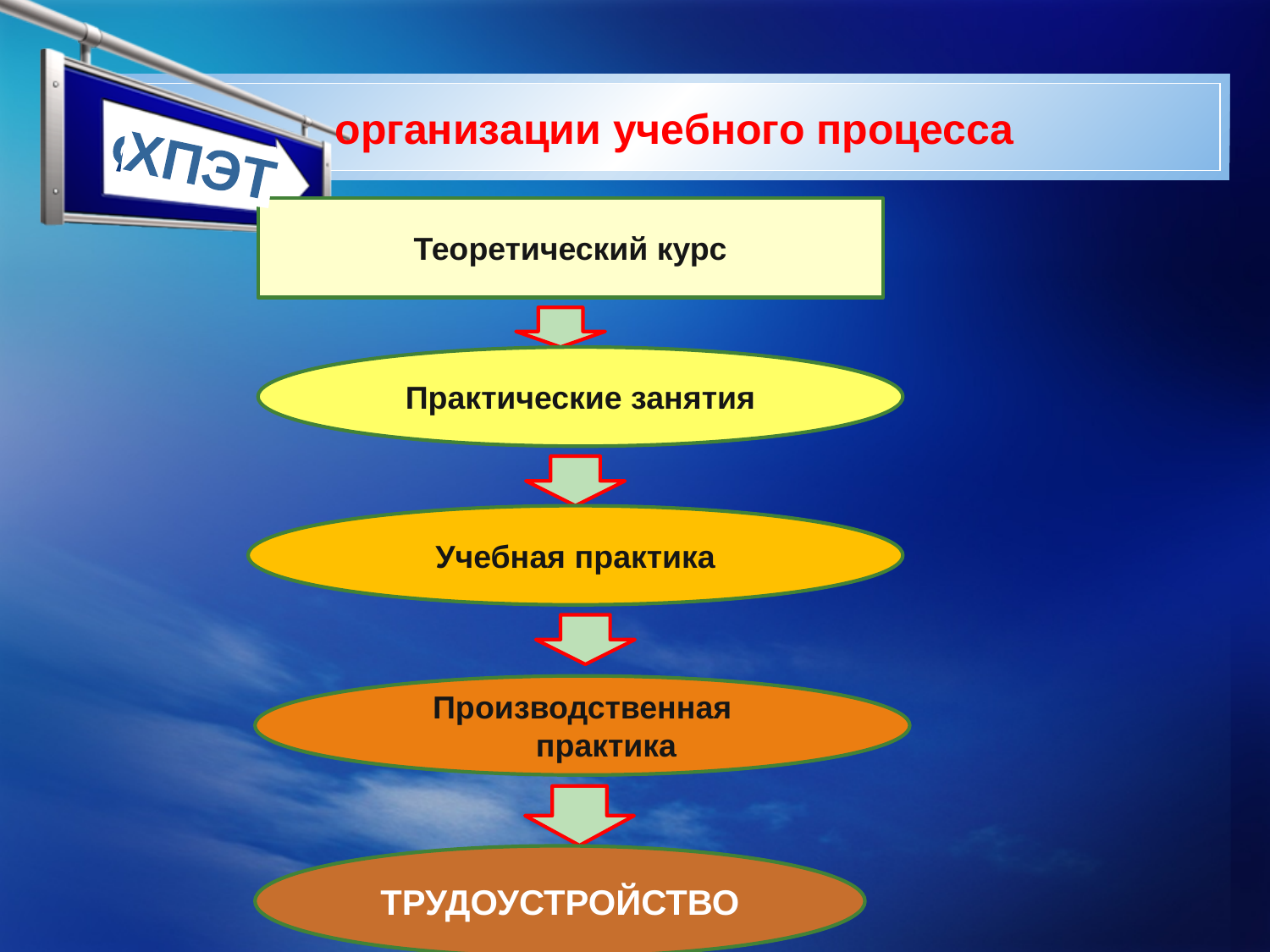

# организации учебного процесса

 ФГОС
ХПЭТ
Теоретический курс

Практические занятия

Учебная практика

Производственная практика

ТРУДОУСТРОЙСТВО